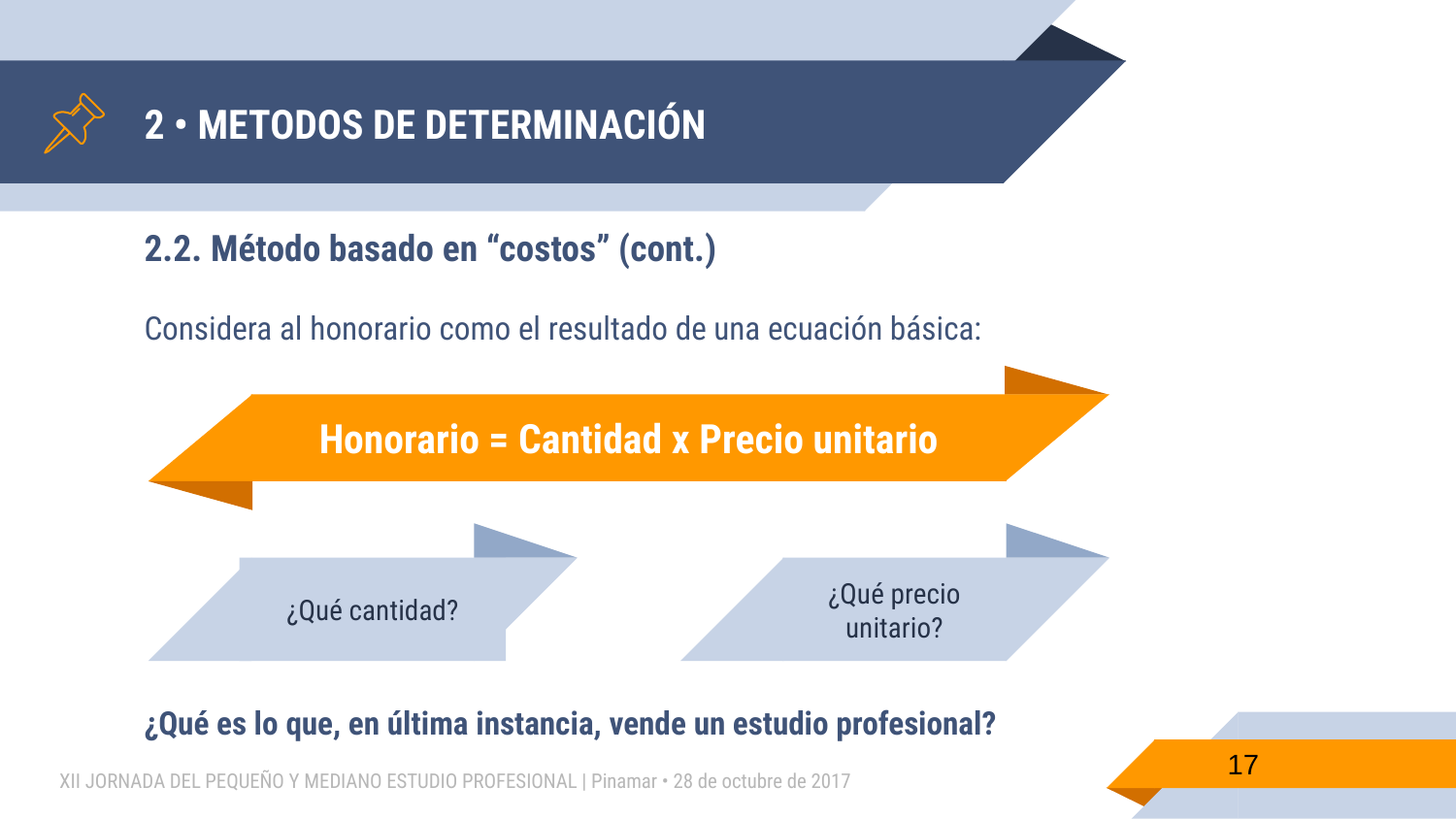

# 2 • METODOS DE DETERMINACIÓN

2.2. Método basado en “costos” (cont.)

Considera al honorario como el resultado de una ecuación básica:

Honorario = Cantidad x Precio unitario
¿Qué cantidad?

¿Qué precio unitario?

¿Qué es lo que, en última instancia, vende un estudio profesional?
17